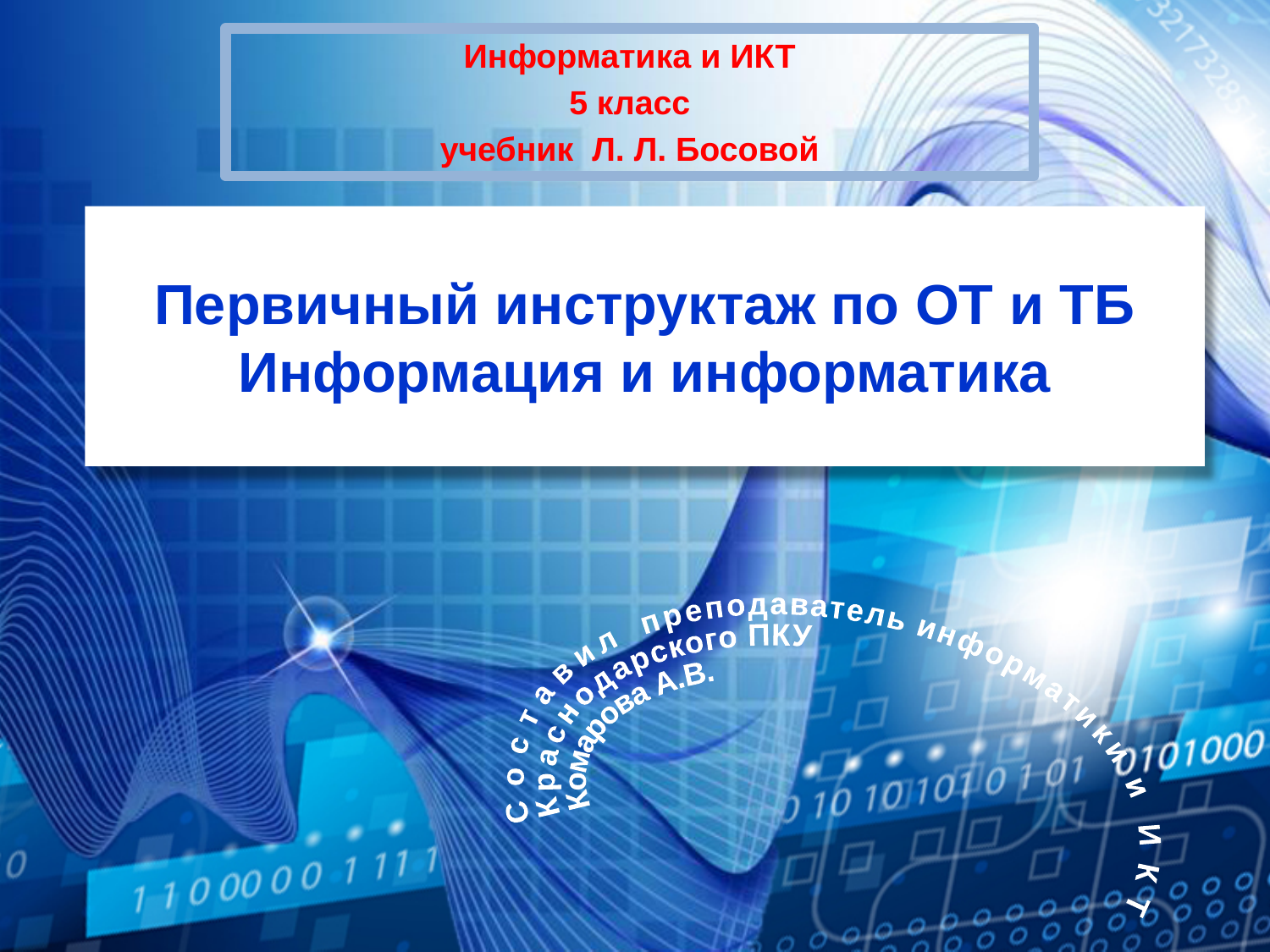

Информатика и ИКТ
5 класс
учебник  Л. Л. Босовой

# Первичный инструктаж по ОТ и ТБ Информация и информатика
Составил  преподаватель информатики и ИКТ
Краснодарского ПКУ
Комарова А.В.